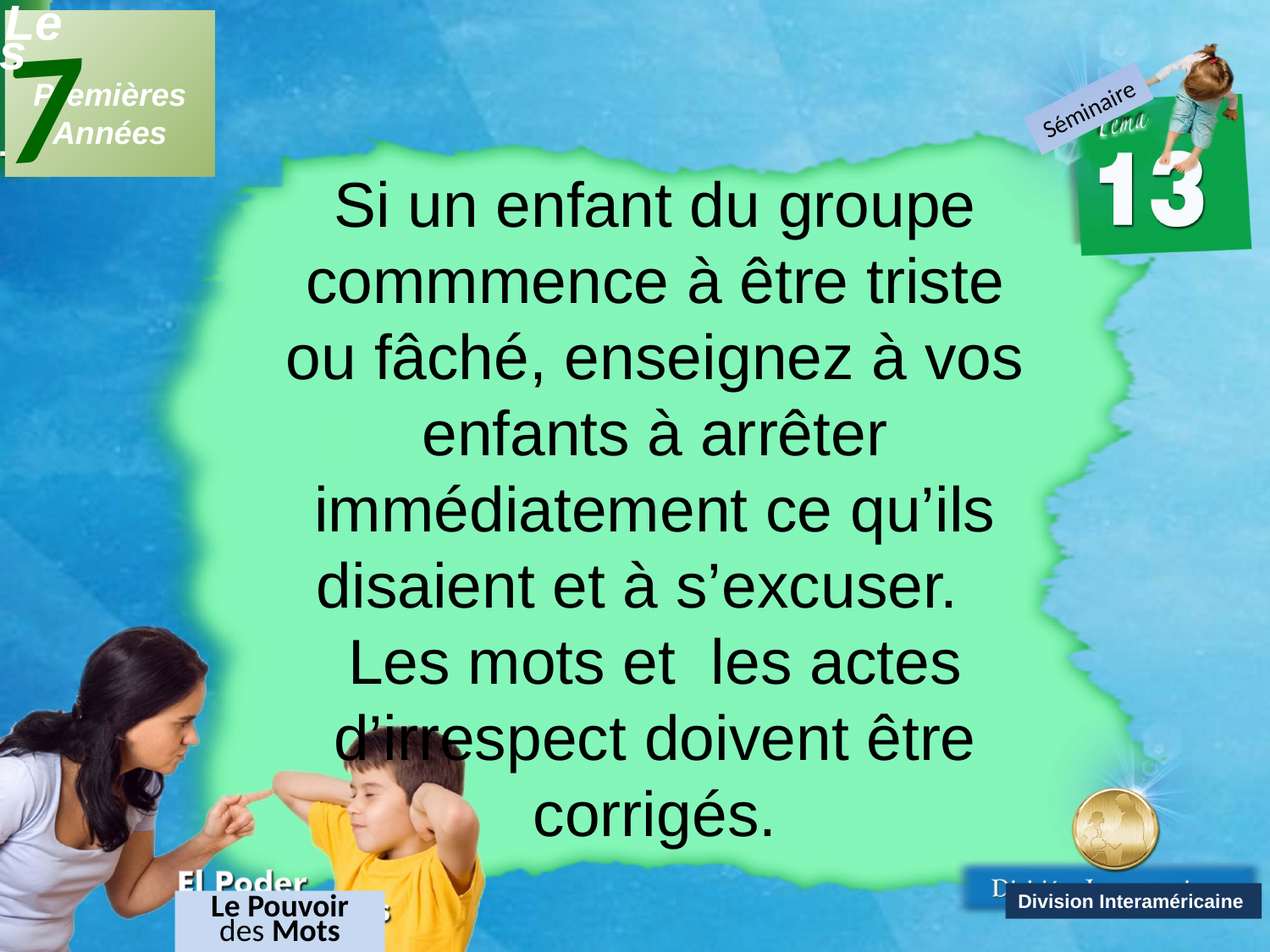

7
Les
         Premières
Années
Séminaire
Si un enfant du groupe commmence à être triste ou fâché, enseignez à vos enfants à arrêter immédiatement ce qu’ils disaient et à s’excuser.   Les mots et  les actes d’irrespect doivent être corrigés.
Division Interaméricaine
Le Pouvoir des Mots